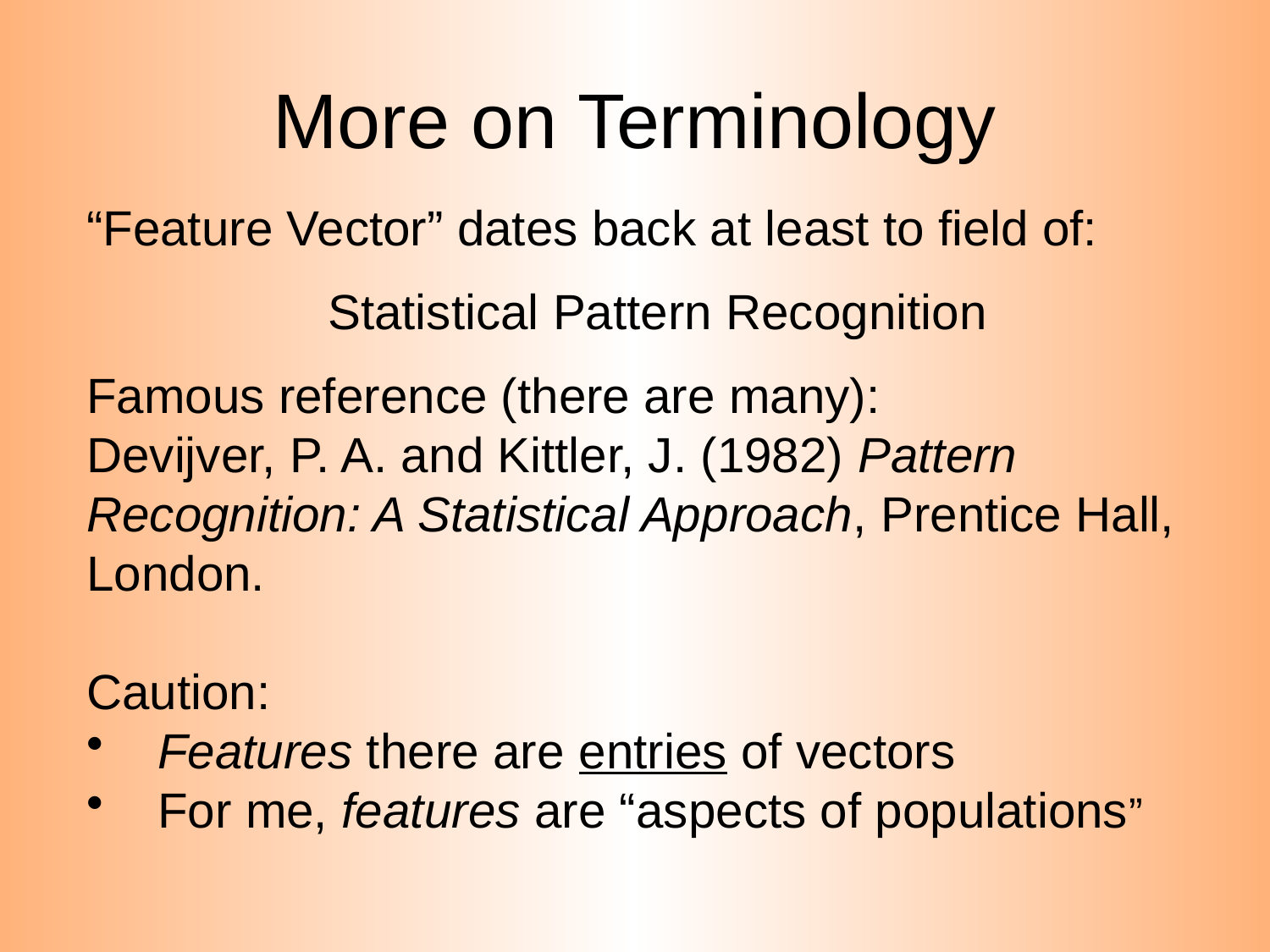

# More on Terminology
“Feature Vector” dates back at least to field of:
 Statistical Pattern Recognition
Famous reference (there are many):
Devijver, P. A. and Kittler, J. (1982) Pattern Recognition: A Statistical Approach, Prentice Hall, London.

Caution:
   Features there are entries of vectors
   For me, features are “aspects of populations”